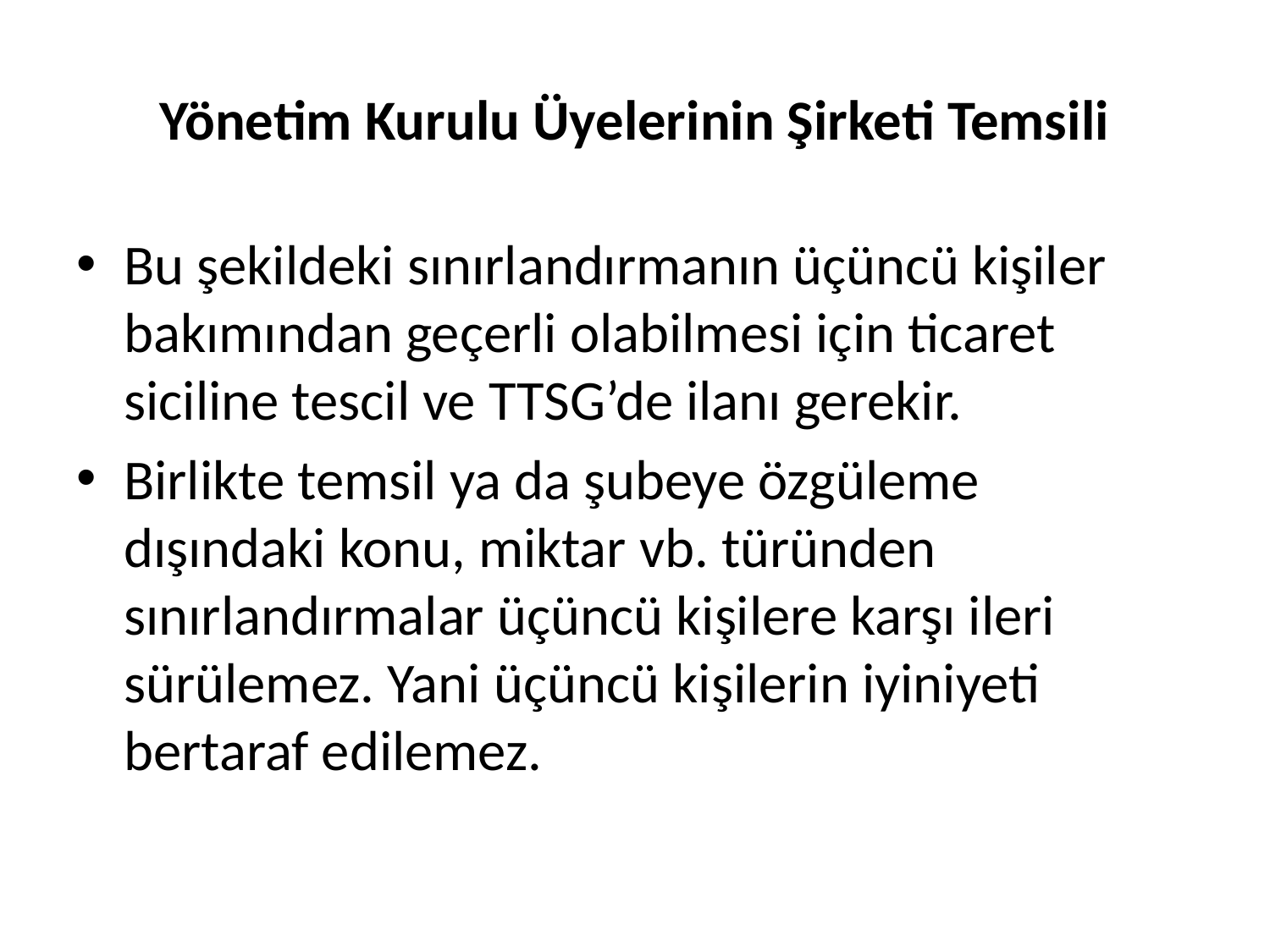

# Yönetim Kurulu Üyelerinin Şirketi Temsili
Bu şekildeki sınırlandırmanın üçüncü kişiler bakımından geçerli olabilmesi için ticaret siciline tescil ve TTSG’de ilanı gerekir.
Birlikte temsil ya da şubeye özgüleme dışındaki konu, miktar vb. türünden sınırlandırmalar üçüncü kişilere karşı ileri sürülemez. Yani üçüncü kişilerin iyiniyeti bertaraf edilemez.